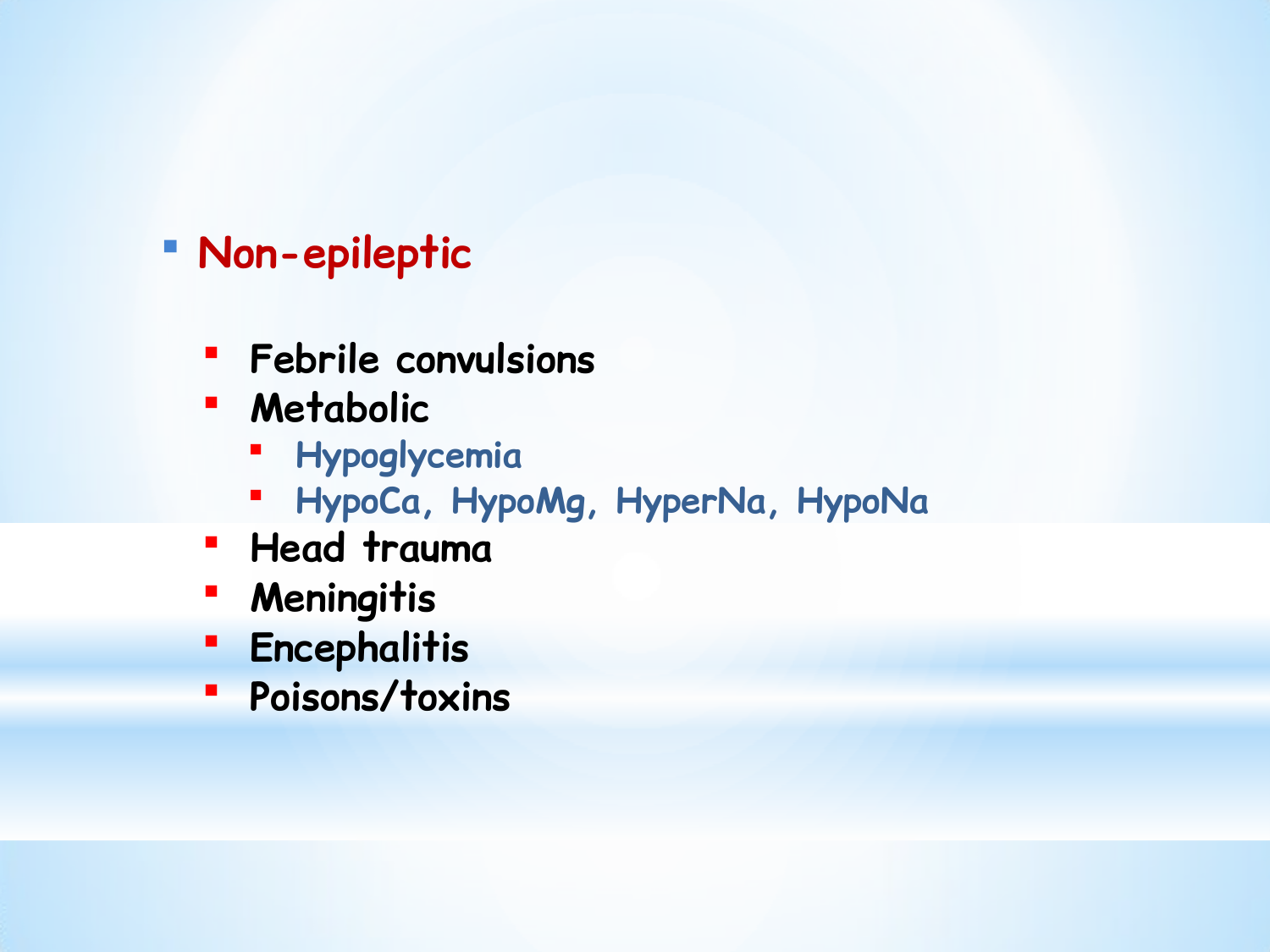

Non-epileptic

Febrile convulsions
Metabolic
Hypoglycemia
HypoCa, HypoMg, HyperNa, HypoNa
Head trauma
Meningitis
Encephalitis
Poisons/toxins